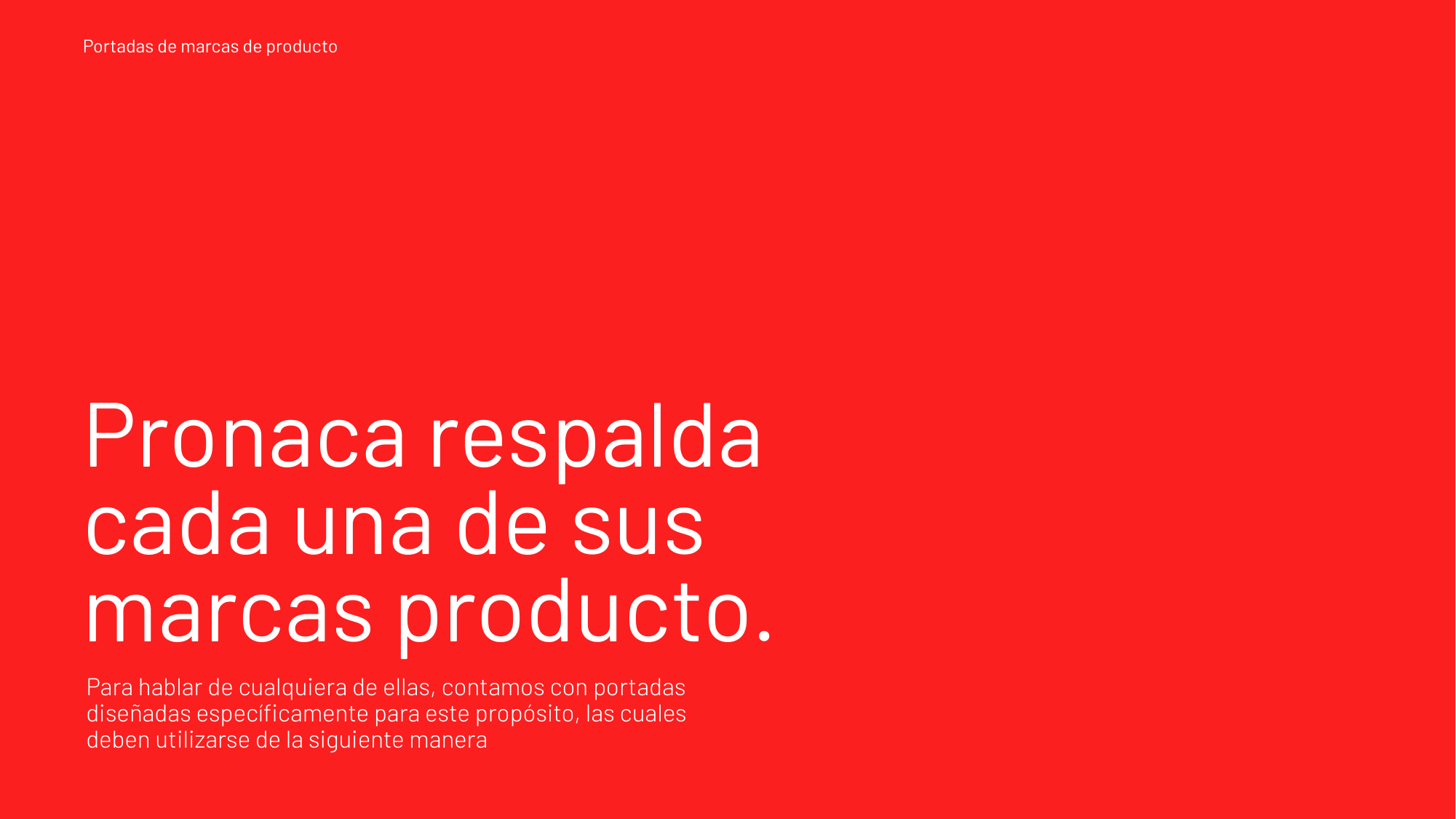

Portadas de marcas de producto
# Pronaca respalda cada una de sus marcas producto.
Para hablar de cualquiera de ellas, contamos con portadas diseñadas específicamente para este propósito, las cuales deben utilizarse de la siguiente manera